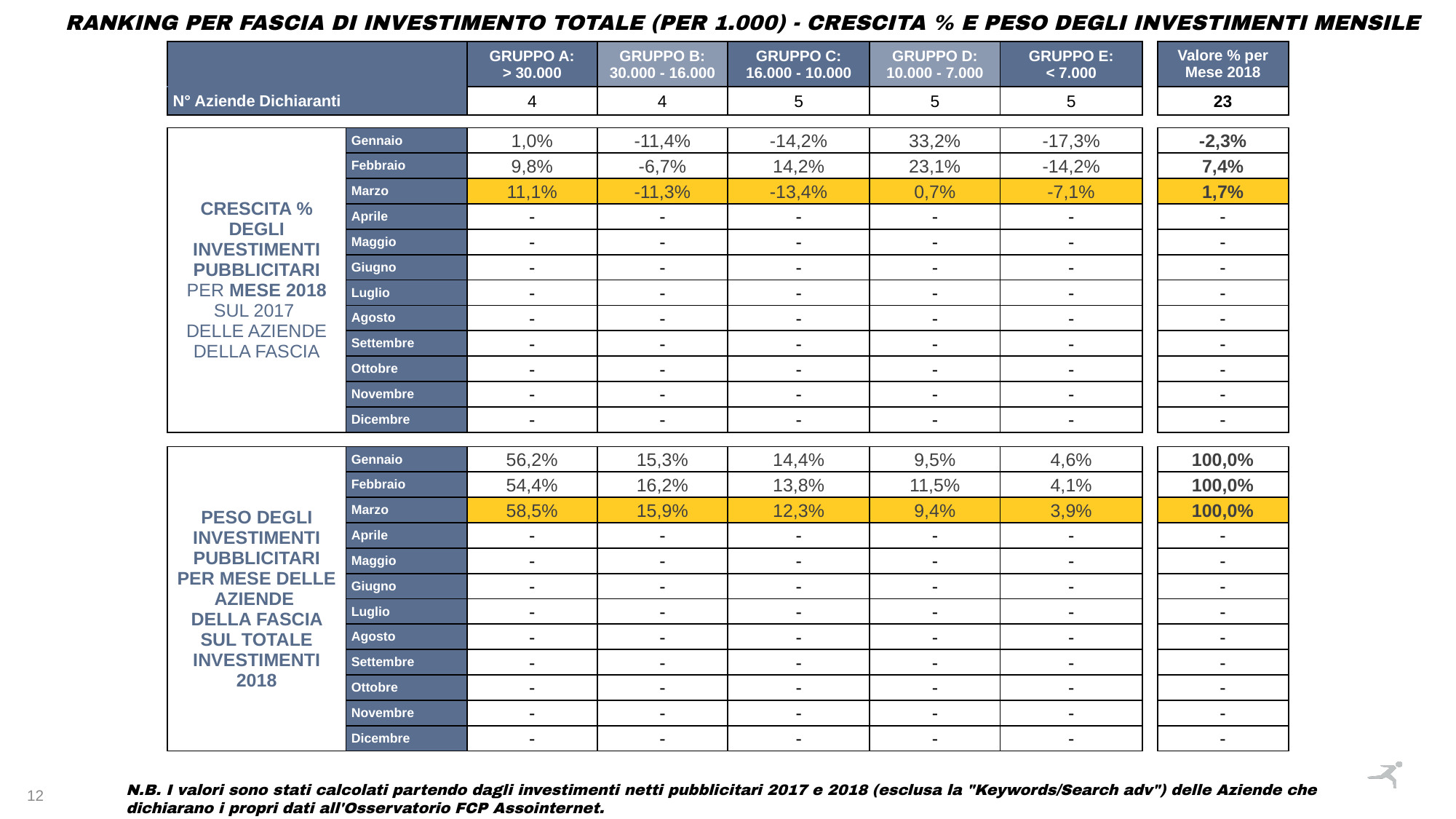

Ranking per fascia di INVESTIMENTO totale (per 1.000) - Crescita % E PESO DEGLI INVESTIMENTI MENSILE
|  |  | GRUPPO A: > 30.000 | GRUPPO B: 30.000 - 16.000 | GRUPPO C: 16.000 - 10.000 | GRUPPO D: 10.000 - 7.000 | GRUPPO E: < 7.000 |  | Valore % per Mese 2018 |
| --- | --- | --- | --- | --- | --- | --- | --- | --- |
| N° Aziende Dichiaranti |  | 4 | 4 | 5 | 5 | 5 |  | 23 |
| 0, |  |  |  |  |  |  |  |  |
| CRESCITA % DEGLI INVESTIMENTI PUBBLICITARI PER MESE 2018 SUL 2017 DELLE AZIENDE DELLA FASCIA | Gennaio | 1,0% | -11,4% | -14,2% | 33,2% | -17,3% |  | -2,3% |
|  | Febbraio | 9,8% | -6,7% | 14,2% | 23,1% | -14,2% |  | 7,4% |
|  | Marzo | 11,1% | -11,3% | -13,4% | 0,7% | -7,1% |  | 1,7% |
|  | Aprile | - | - | - | - | - |  | - |
|  | Maggio | - | - | - | - | - |  | - |
|  | Giugno | - | - | - | - | - |  | - |
|  | Luglio | - | - | - | - | - |  | - |
|  | Agosto | - | - | - | - | - |  | - |
|  | Settembre | - | - | - | - | - |  | - |
|  | Ottobre | - | - | - | - | - |  | - |
|  | Novembre | - | - | - | - | - |  | - |
|  | Dicembre | - | - | - | - | - |  | - |
|  |  |  |  |  |  |  |  |  |
| PESO DEGLI INVESTIMENTI PUBBLICITARI PER MESE DELLE AZIENDE DELLA FASCIA SUL TOTALE INVESTIMENTI 2018 | Gennaio | 56,2% | 15,3% | 14,4% | 9,5% | 4,6% |  | 100,0% |
|  | Febbraio | 54,4% | 16,2% | 13,8% | 11,5% | 4,1% |  | 100,0% |
|  | Marzo | 58,5% | 15,9% | 12,3% | 9,4% | 3,9% |  | 100,0% |
|  | Aprile | - | - | - | - | - |  | - |
|  | Maggio | - | - | - | - | - |  | - |
|  | Giugno | - | - | - | - | - |  | - |
|  | Luglio | - | - | - | - | - |  | - |
|  | Agosto | - | - | - | - | - |  | - |
|  | Settembre | - | - | - | - | - |  | - |
|  | Ottobre | - | - | - | - | - |  | - |
|  | Novembre | - | - | - | - | - |  | - |
|  | Dicembre | - | - | - | - | - |  | - |
12
N.B. I valori sono stati calcolati partendo dagli investimenti netti pubblicitari 2017 e 2018 (esclusa la "Keywords/Search adv") delle Aziende che dichiarano i propri dati all'Osservatorio FCP Assointernet.